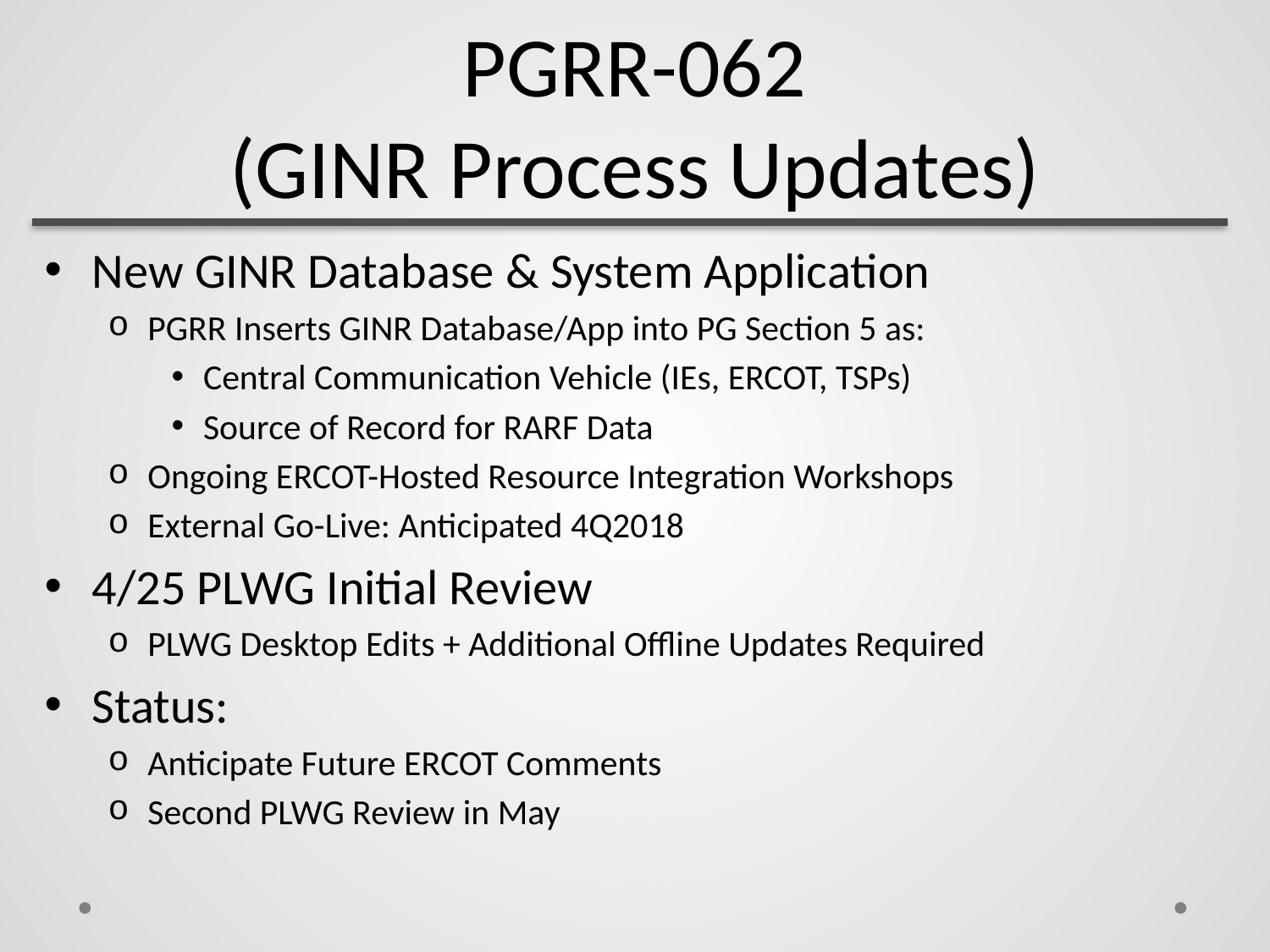

# PGRR-062 (GINR Process Updates)
New GINR Database & System Application
PGRR Inserts GINR Database/App into PG Section 5 as:
Central Communication Vehicle (IEs, ERCOT, TSPs)
Source of Record for RARF Data
Ongoing ERCOT-Hosted Resource Integration Workshops
External Go-Live: Anticipated 4Q2018
4/25 PLWG Initial Review
PLWG Desktop Edits + Additional Offline Updates Required
Status:
Anticipate Future ERCOT Comments
Second PLWG Review in May